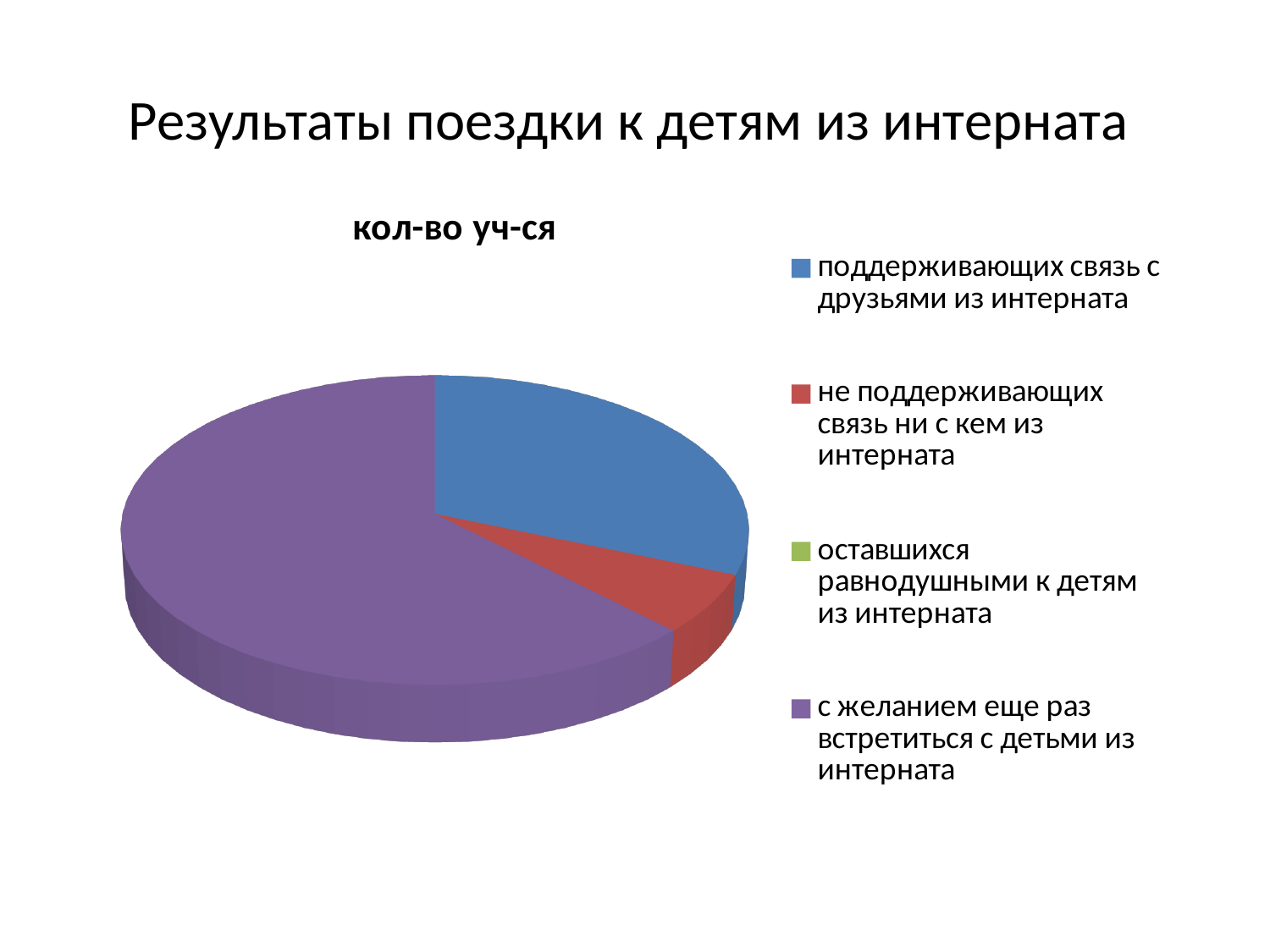

# Результаты поездки к детям из интерната

[unsupported chart]